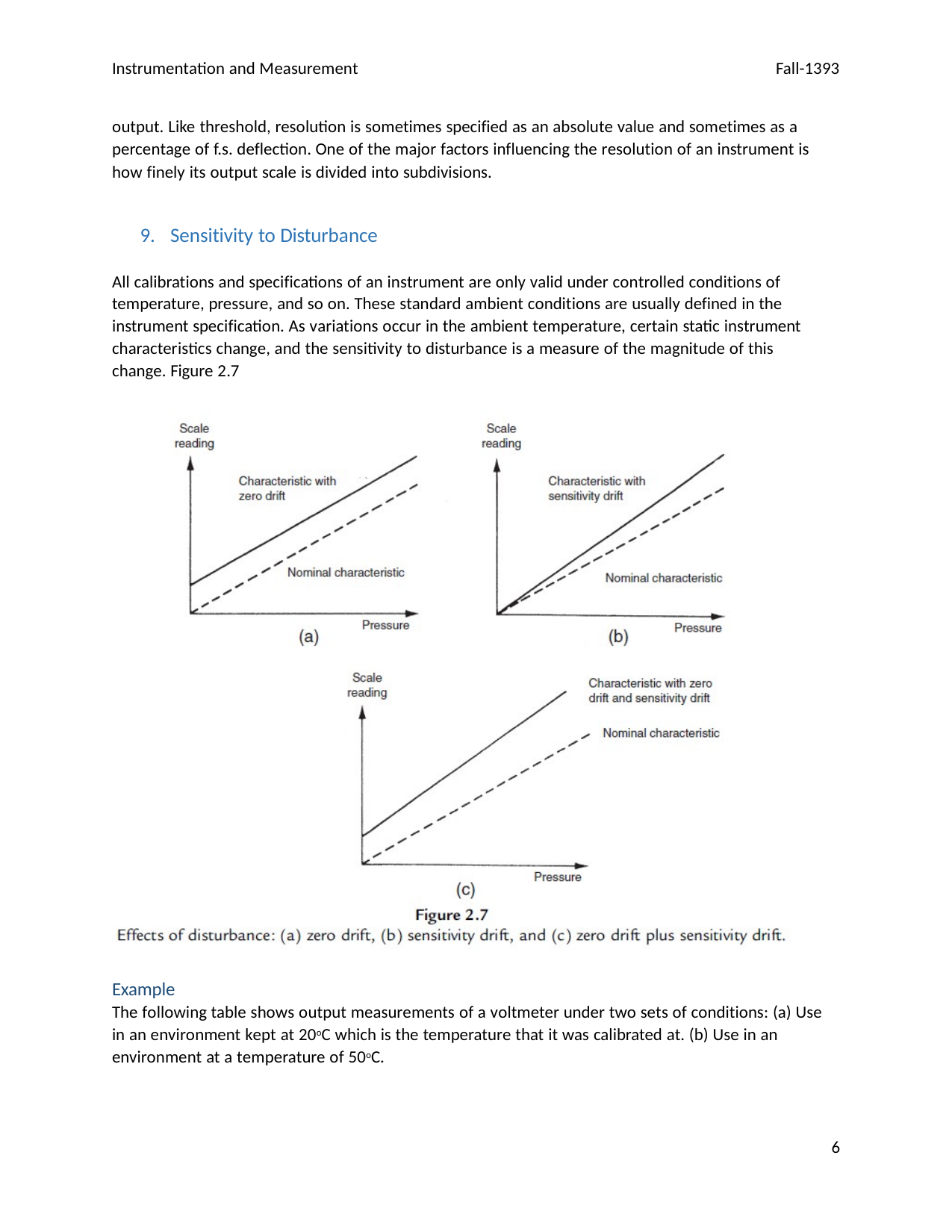

Instrumentation and Measurement
Fall-1393
output. Like threshold, resolution is sometimes specified as an absolute value and sometimes as a percentage of f.s. deflection. One of the major factors influencing the resolution of an instrument is how finely its output scale is divided into subdivisions.

9.   Sensitivity to Disturbance

All calibrations and specifications of an instrument are only valid under controlled conditions of temperature, pressure, and so on. These standard ambient conditions are usually defined in the instrument specification. As variations occur in the ambient temperature, certain static instrument characteristics change, and the sensitivity to disturbance is a measure of the magnitude of this change. Figure 2.7

Example
The following table shows output measurements of a voltmeter under two sets of conditions: (a) Use in an environment kept at 20oC which is the temperature that it was calibrated at. (b) Use in an environment at a temperature of 50oC.
6